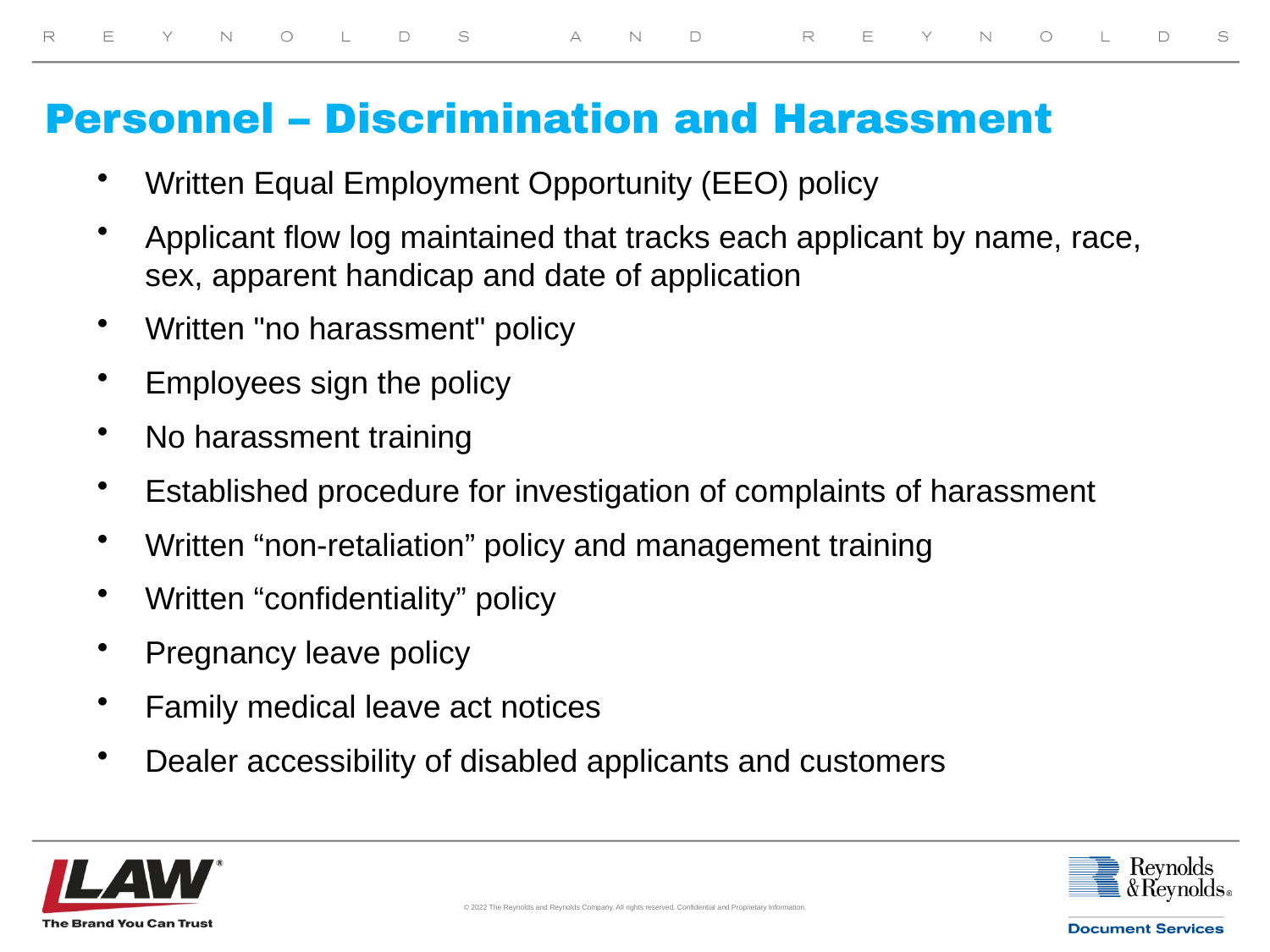

# Personnel – Discrimination and Harassment
Written Equal Employment Opportunity (EEO) policy
Applicant flow log maintained that tracks each applicant by name, race, sex, apparent handicap and date of application
Written "no harassment" policy
Employees sign the policy
No harassment training
Established procedure for investigation of complaints of harassment
Written “non-retaliation” policy and management training
Written “confidentiality” policy
Pregnancy leave policy
Family medical leave act notices
Dealer accessibility of disabled applicants and customers